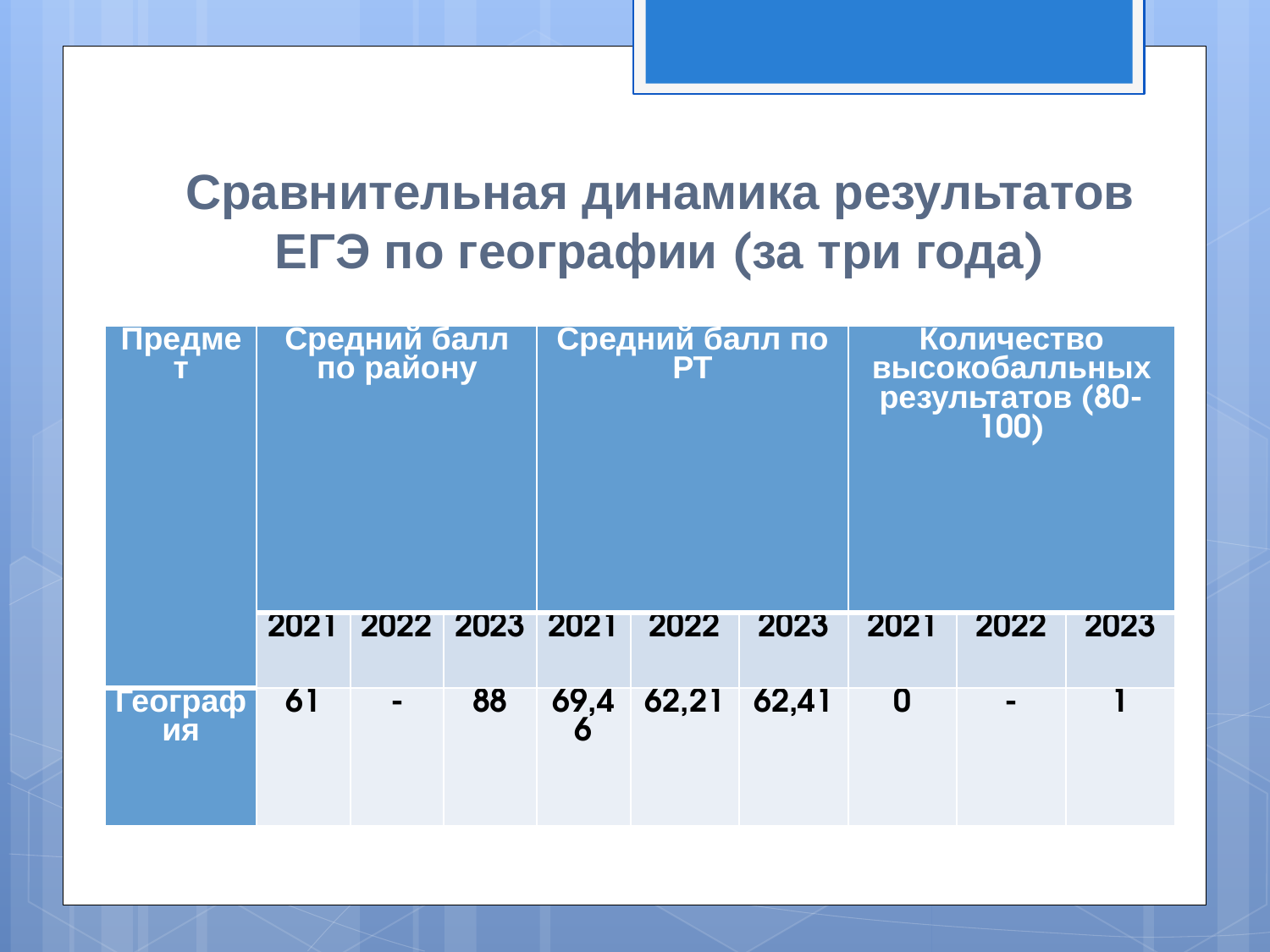

# Сравнительная динамика результатов ЕГЭ по географии (за три года)
| Предмет | Средний балл по району |  |  | Средний балл по РТ |  |  | Количество высокобалльных результатов (80-100) |  |  |
| --- | --- | --- | --- | --- | --- | --- | --- | --- | --- |
|  | 2021 | 2022 | 2023 | 2021 | 2022 | 2023 | 2021 | 2022 | 2023 |
| География | 61 | - | 88 | 69,46 | 62,21 | 62,41 | 0 | - | 1 |